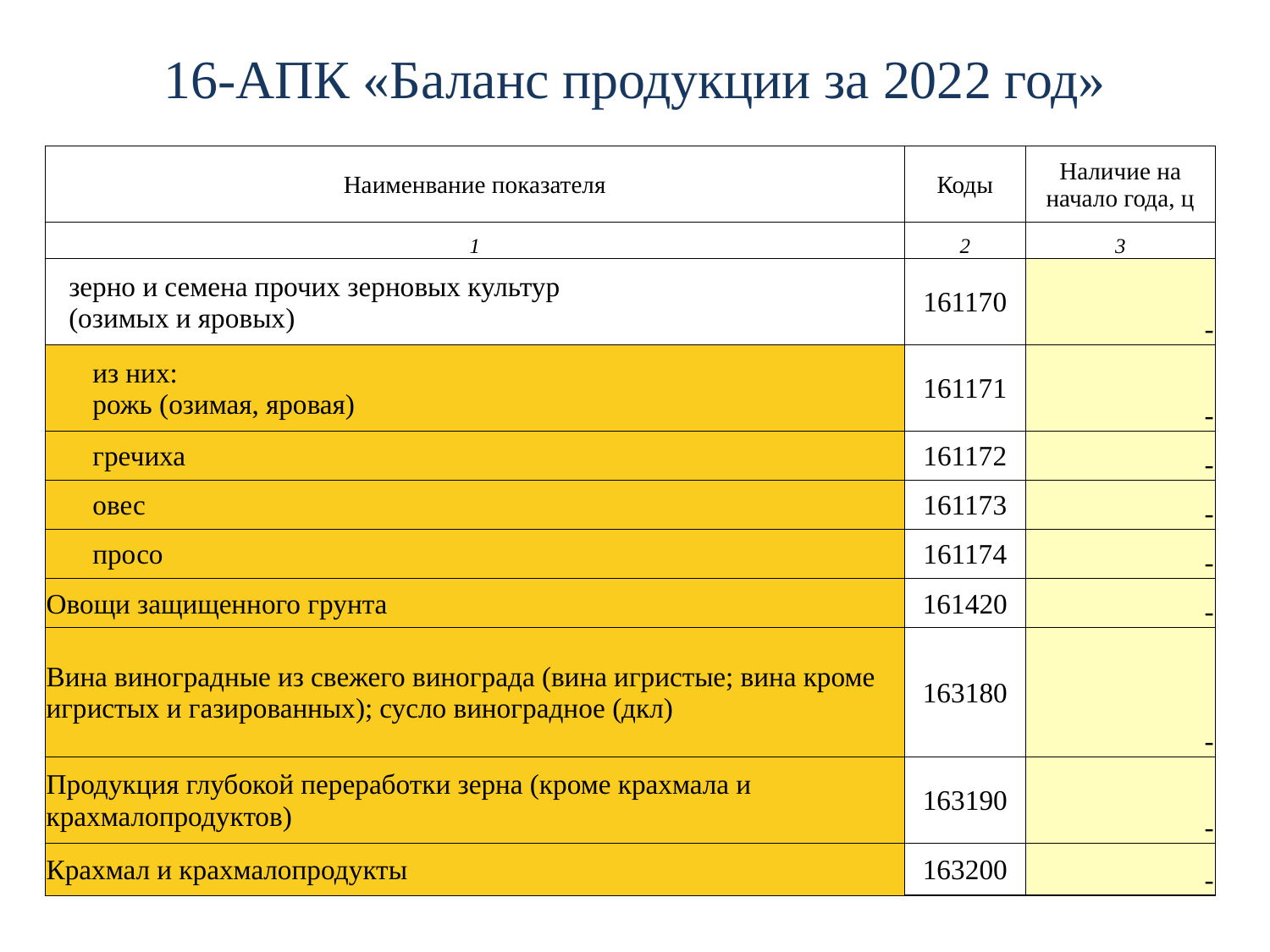

# 16-АПК «Баланс продукции за 2022 год»
| Наименвание показателя | Коды | Наличие на начало года, ц |
| --- | --- | --- |
| 1 | 2 | 3 |
| зерно и семена прочих зерновых культур (озимых и яровых) | 161170 | - |
| из них: рожь (озимая, яровая) | 161171 | - |
| гречиха | 161172 | - |
| овес | 161173 | - |
| просо | 161174 | - |
| Овощи защищенного грунта | 161420 | - |
| Вина виноградные из свежего винограда (вина игристые; вина кроме игристых и газированных); сусло виноградное (дкл) | 163180 | - |
| Продукция глубокой переработки зерна (кроме крахмала и крахмалопродуктов) | 163190 | - |
| Крахмал и крахмалопродукты | 163200 | - |